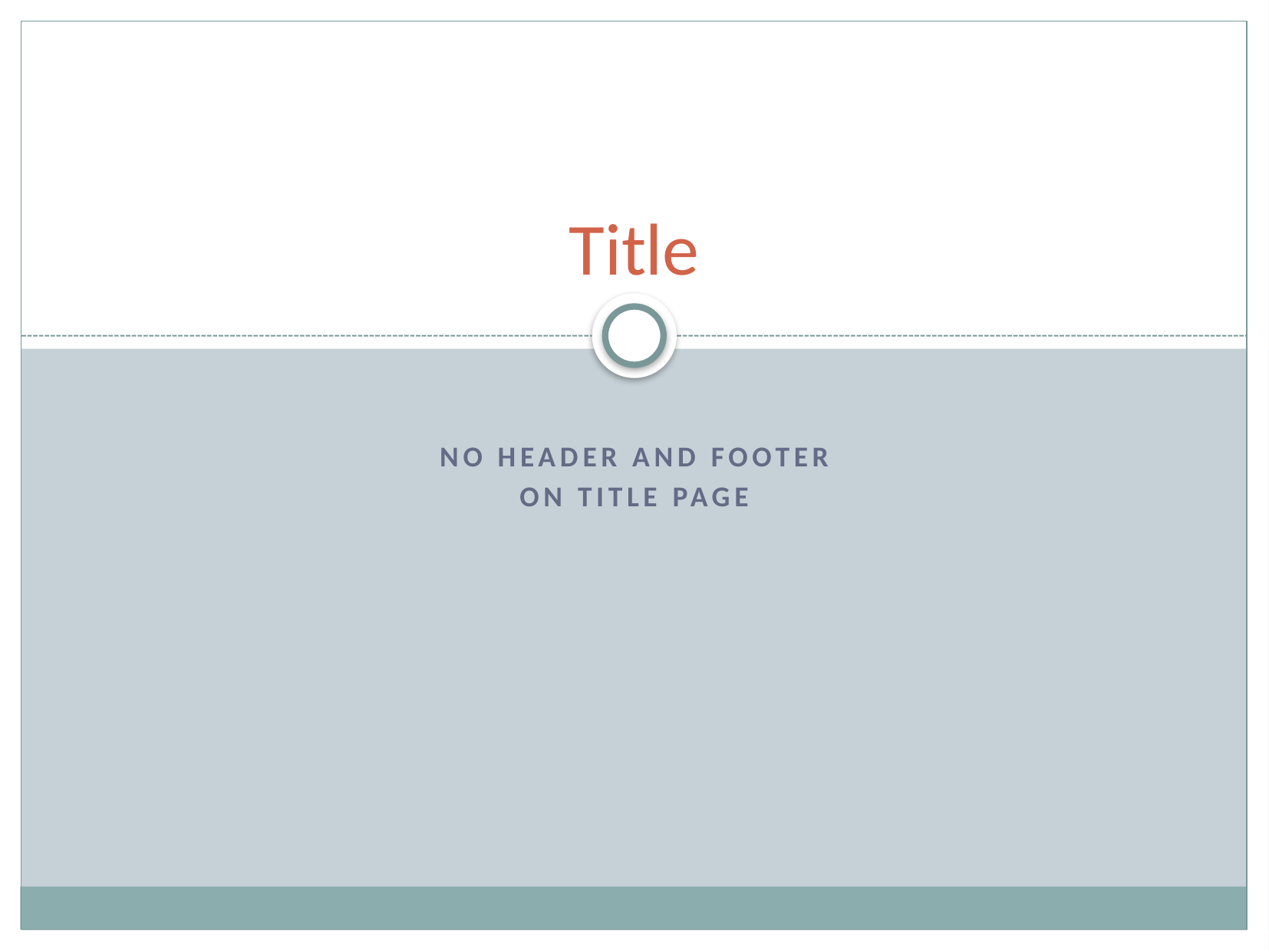

# Title

No header and footer
On title page